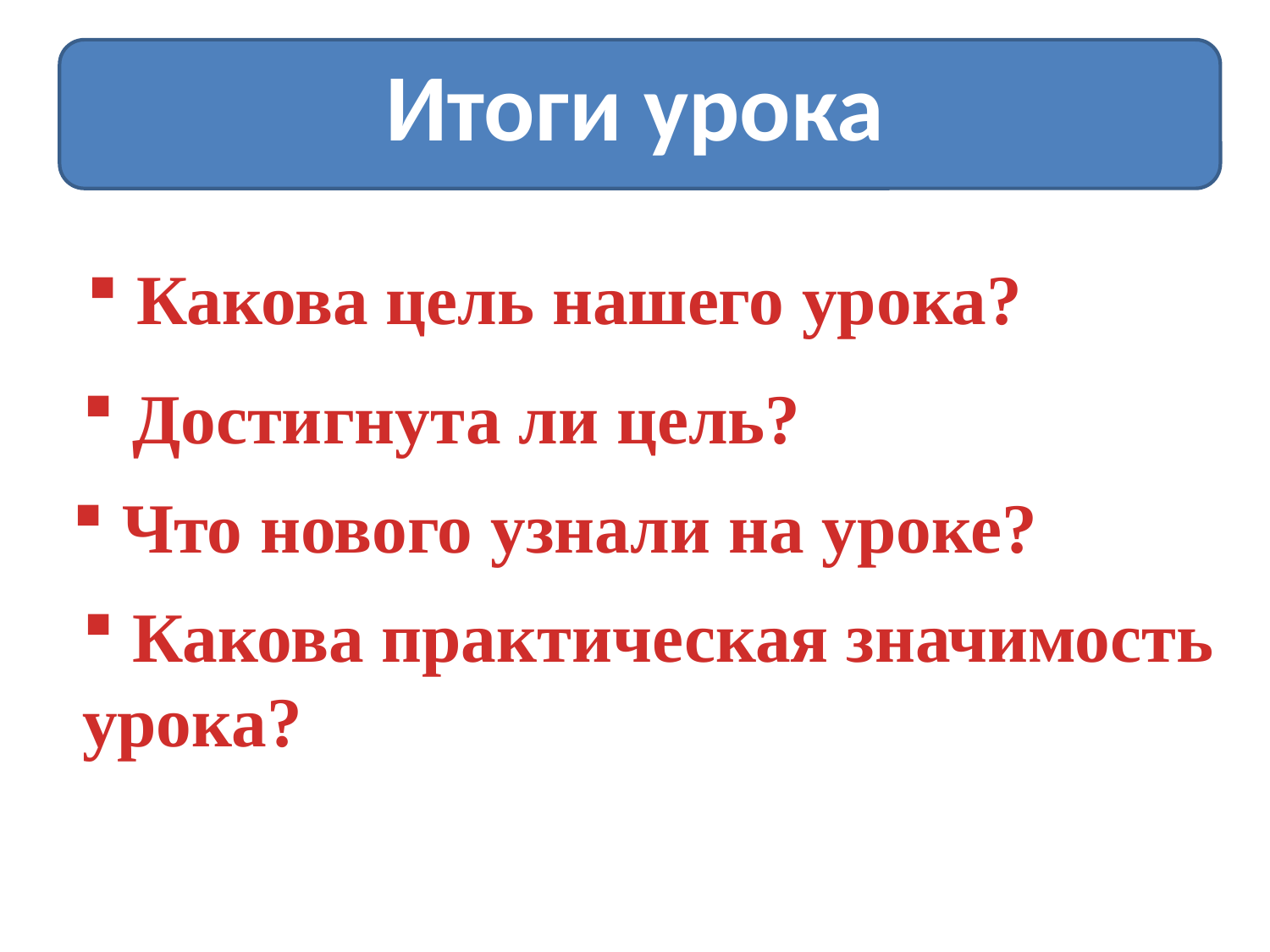

#

Итоги урока
 Какова цель нашего урока?
 Достигнута ли цель?
 Что нового узнали на уроке?
 Какова практическая значимость урока?